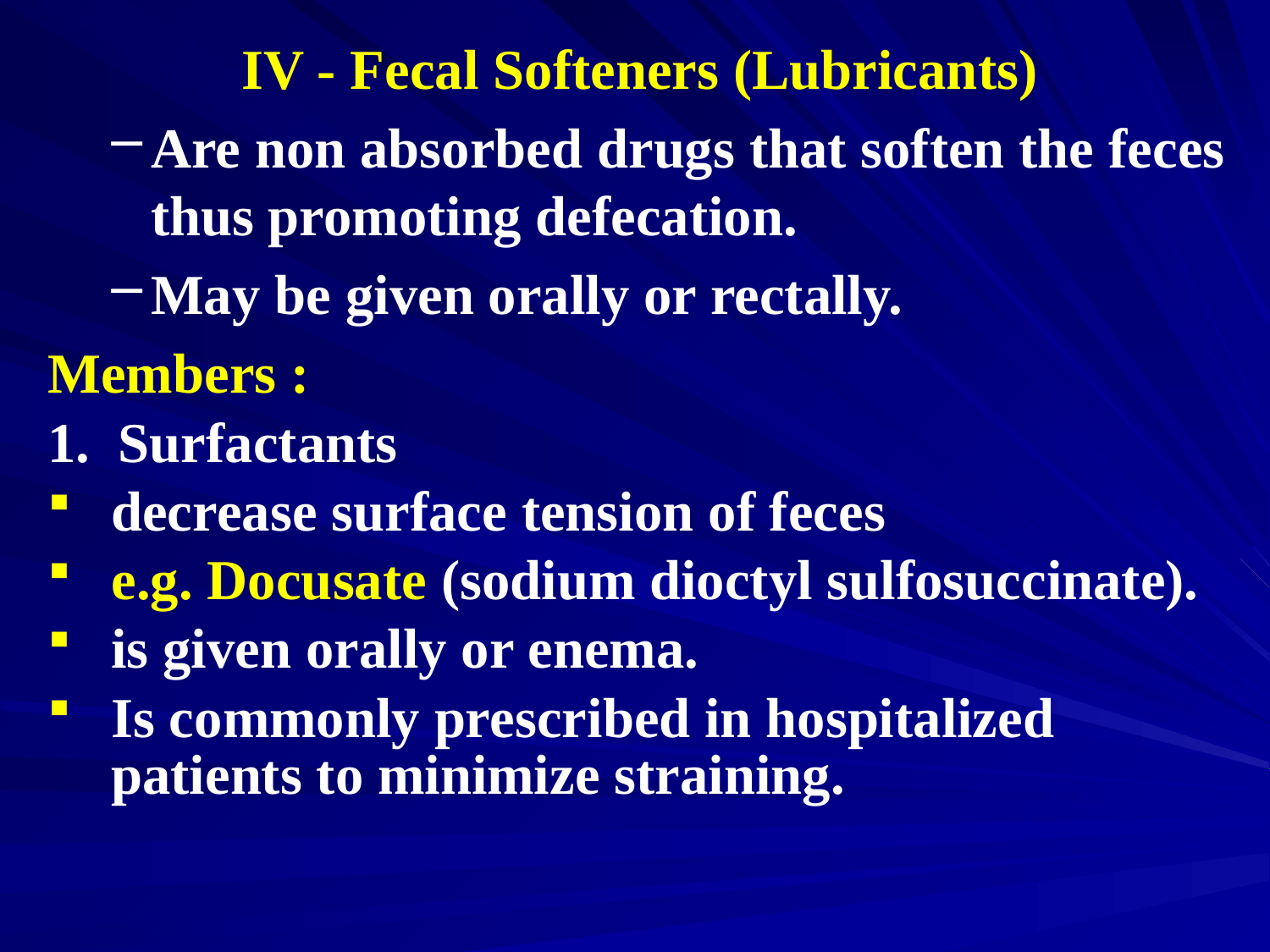

IV - Fecal Softeners (Lubricants)
Are non absorbed drugs that soften the feces thus promoting defecation.
May be given orally or rectally.
Members :
1.  Surfactants
decrease surface tension of feces
e.g. Docusate (sodium dioctyl sulfosuccinate).
is given orally or enema.
Is commonly prescribed in hospitalized patients to minimize straining.